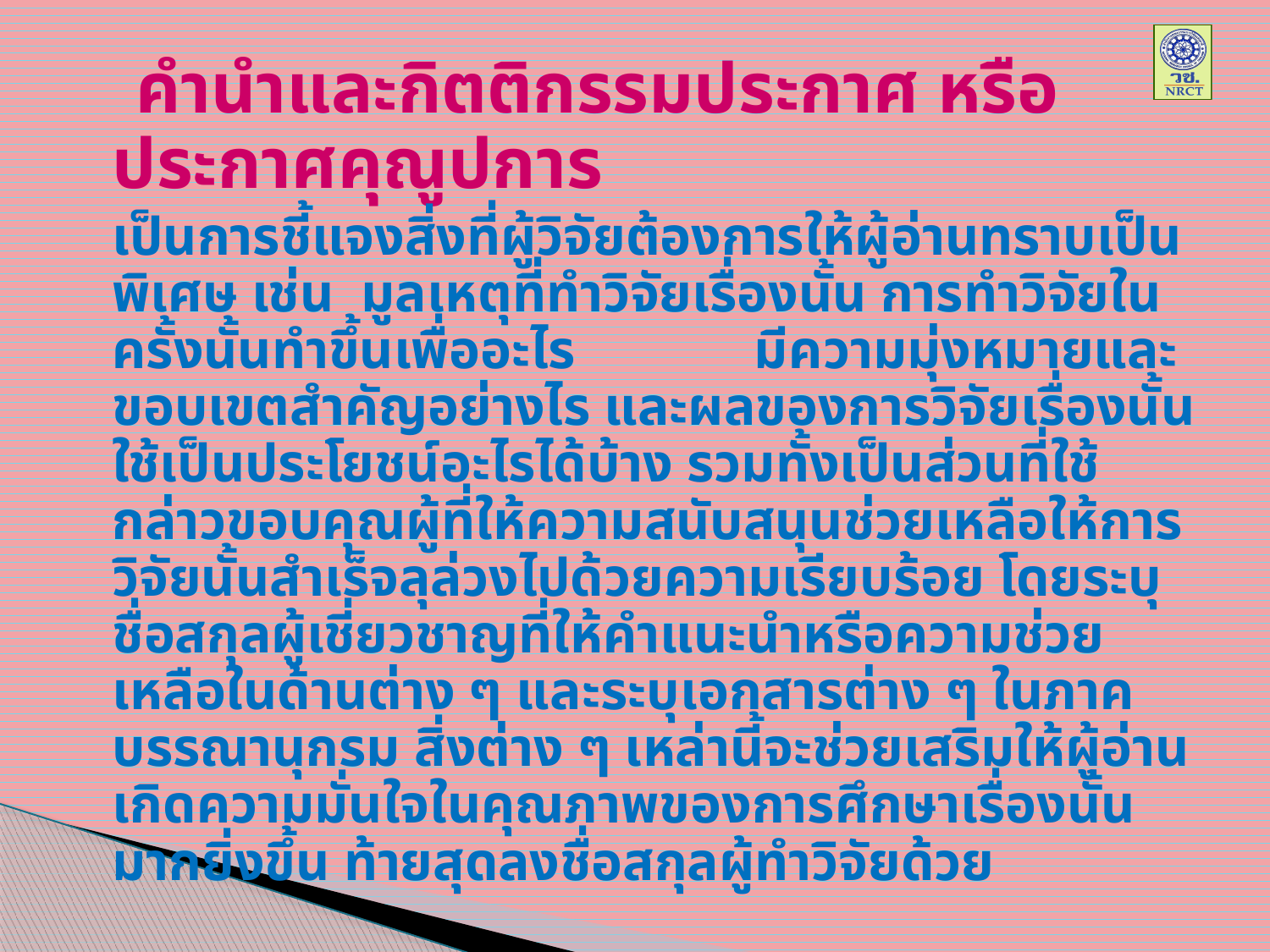

คำนำและกิตติกรรมประกาศ หรือประกาศคุณูปการ
		เป็นการชี้แจงสิ่งที่ผู้วิจัยต้องการให้ผู้อ่านทราบเป็นพิเศษ เช่น  มูลเหตุที่ทำวิจัยเรื่องนั้น การทำวิจัยในครั้งนั้นทำขึ้นเพื่ออะไร             มีความมุ่งหมายและขอบเขตสำคัญอย่างไร และผลของการวิจัยเรื่องนั้นใช้เป็นประโยชน์อะไรได้บ้าง รวมทั้งเป็นส่วนที่ใช้กล่าวขอบคุณผู้ที่ให้ความสนับสนุนช่วยเหลือให้การวิจัยนั้นสำเร็จลุล่วงไปด้วยความเรียบร้อย โดยระบุชื่อสกุลผู้เชี่ยวชาญที่ให้คำแนะนำหรือความช่วยเหลือในด้านต่าง ๆ และระบุเอกสารต่าง ๆ ในภาคบรรณานุกรม สิ่งต่าง ๆ เหล่านี้จะช่วยเสริมให้ผู้อ่านเกิดความมั่นใจในคุณภาพของการศึกษาเรื่องนั้นมากยิ่งขึ้น ท้ายสุดลงชื่อสกุลผู้ทำวิจัยด้วย